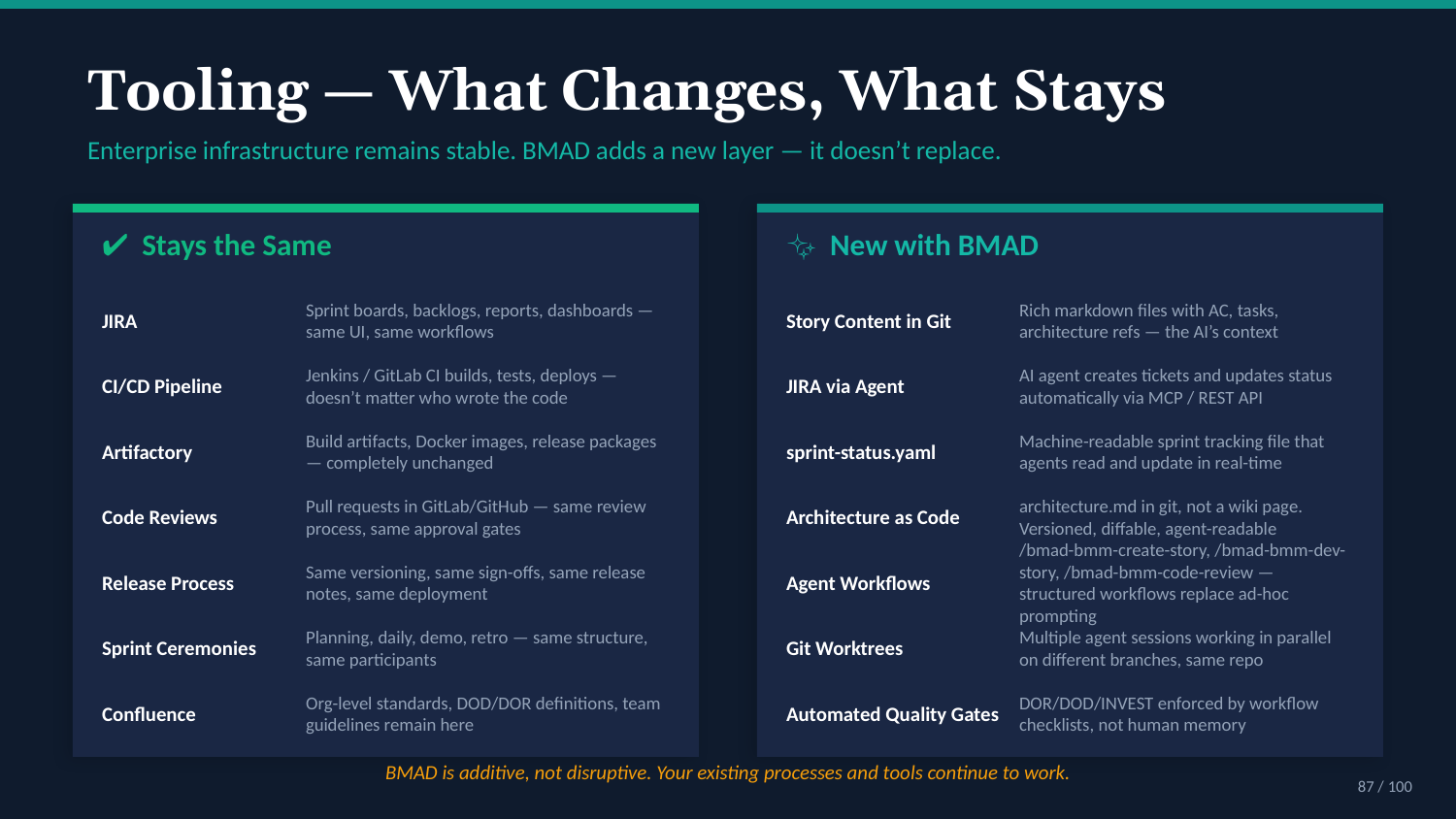

Tooling — What Changes, What Stays
Enterprise infrastructure remains stable. BMAD adds a new layer — it doesn’t replace.

✔  Stays the Same
✨  New with BMAD
JIRA
Sprint boards, backlogs, reports, dashboards — same UI, same workflows
Story Content in Git
Rich markdown files with AC, tasks, architecture refs — the AI’s context
CI/CD Pipeline
Jenkins / GitLab CI builds, tests, deploys — doesn’t matter who wrote the code
JIRA via Agent
AI agent creates tickets and updates status automatically via MCP / REST API
Artifactory
Build artifacts, Docker images, release packages — completely unchanged
sprint-status.yaml
Machine-readable sprint tracking file that agents read and update in real-time
Code Reviews
Pull requests in GitLab/GitHub — same review process, same approval gates
Architecture as Code
architecture.md in git, not a wiki page. Versioned, diffable, agent-readable
Release Process
Same versioning, same sign-offs, same release notes, same deployment
Agent Workflows
/bmad-bmm-create-story, /bmad-bmm-dev-story, /bmad-bmm-code-review — structured workflows replace ad-hoc prompting
Sprint Ceremonies
Planning, daily, demo, retro — same structure, same participants
Git Worktrees
Multiple agent sessions working in parallel on different branches, same repo
Confluence
Org-level standards, DOD/DOR definitions, team guidelines remain here
Automated Quality Gates
DOR/DOD/INVEST enforced by workflow checklists, not human memory
BMAD is additive, not disruptive. Your existing processes and tools continue to work.
87 / 100